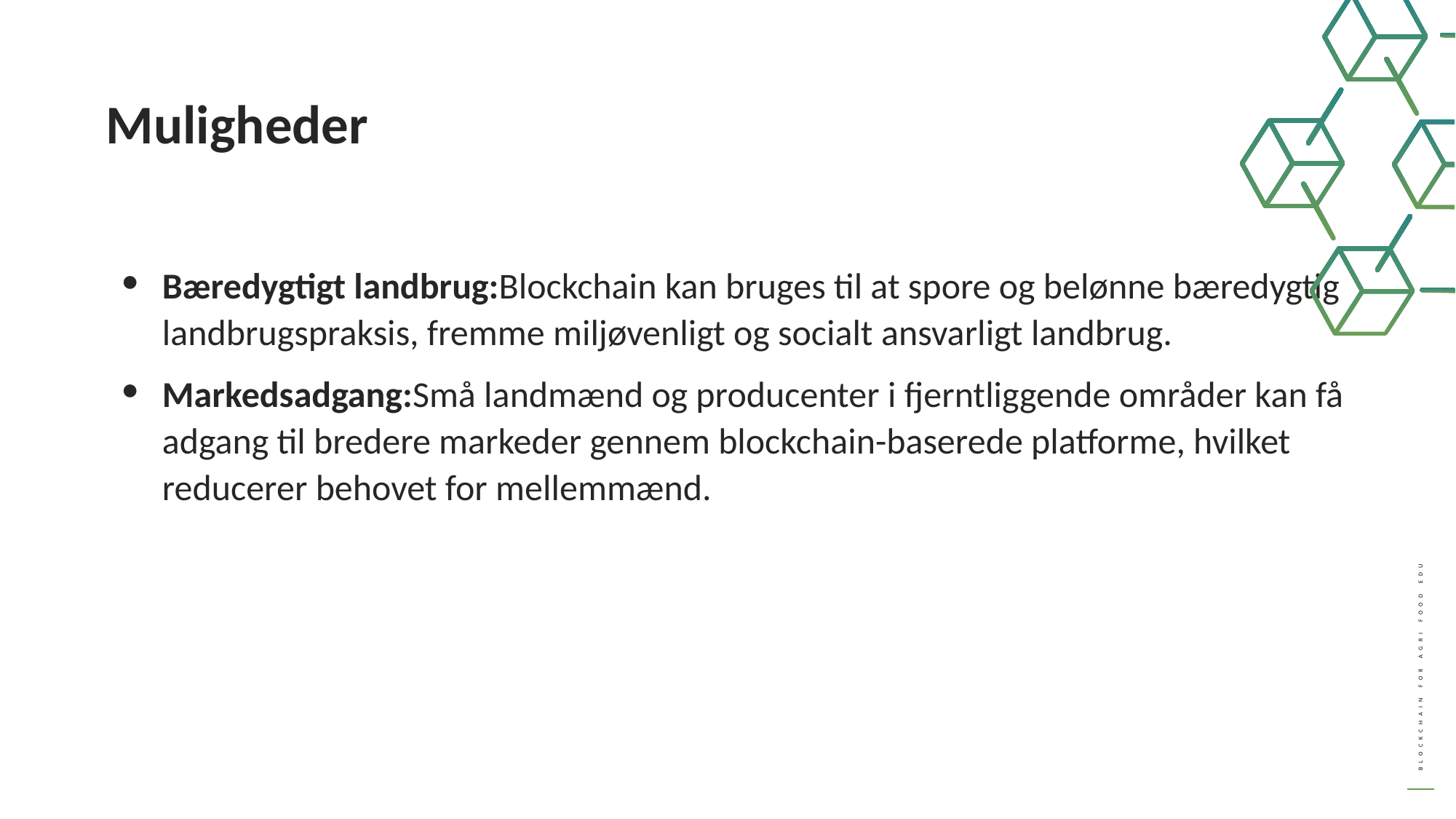

Muligheder
Bæredygtigt landbrug:Blockchain kan bruges til at spore og belønne bæredygtig landbrugspraksis, fremme miljøvenligt og socialt ansvarligt landbrug.
Markedsadgang:Små landmænd og producenter i fjerntliggende områder kan få adgang til bredere markeder gennem blockchain-baserede platforme, hvilket reducerer behovet for mellemmænd.